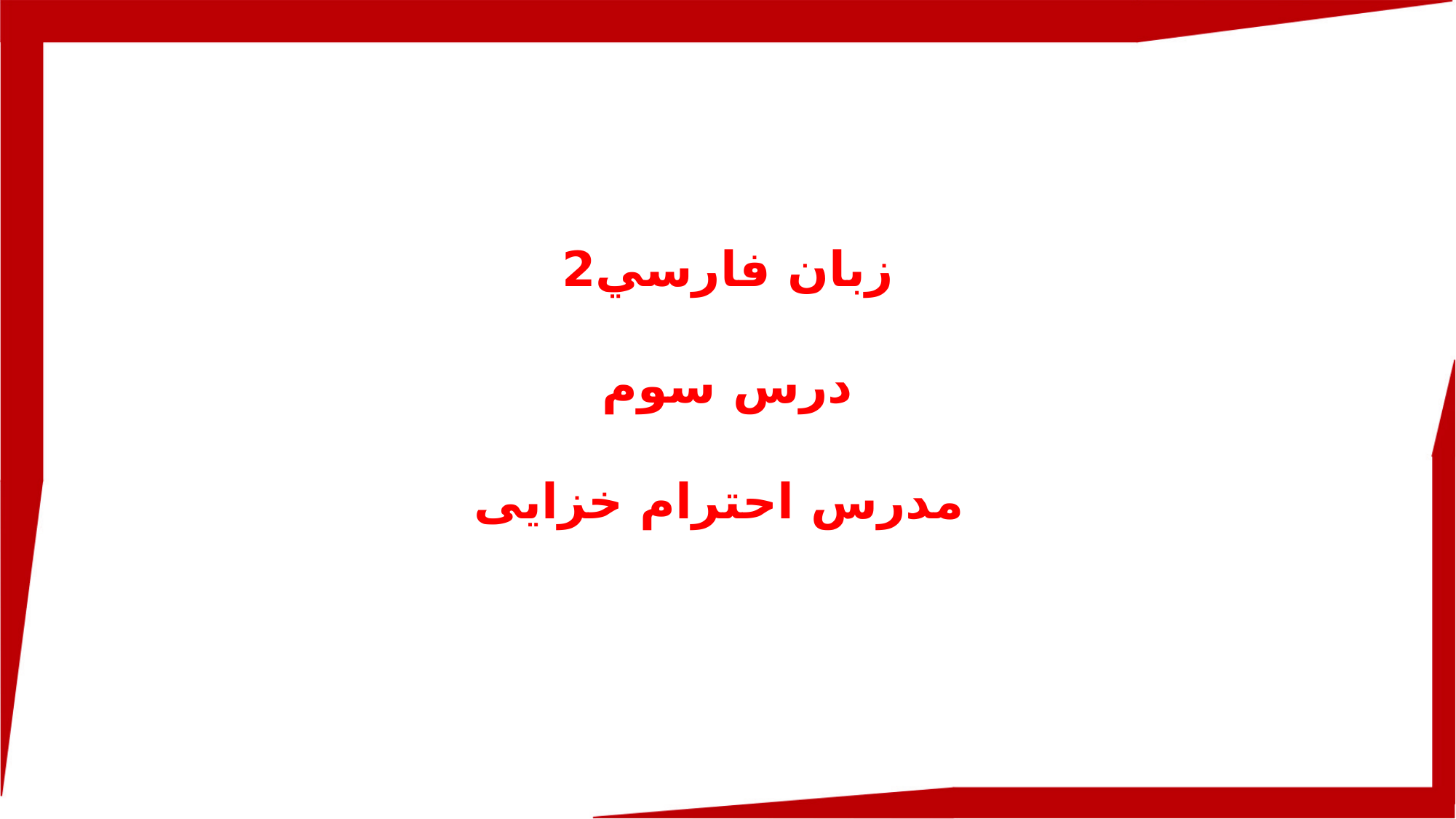

زبان فارسي2
درس سوم
مدرس احترام خزایی